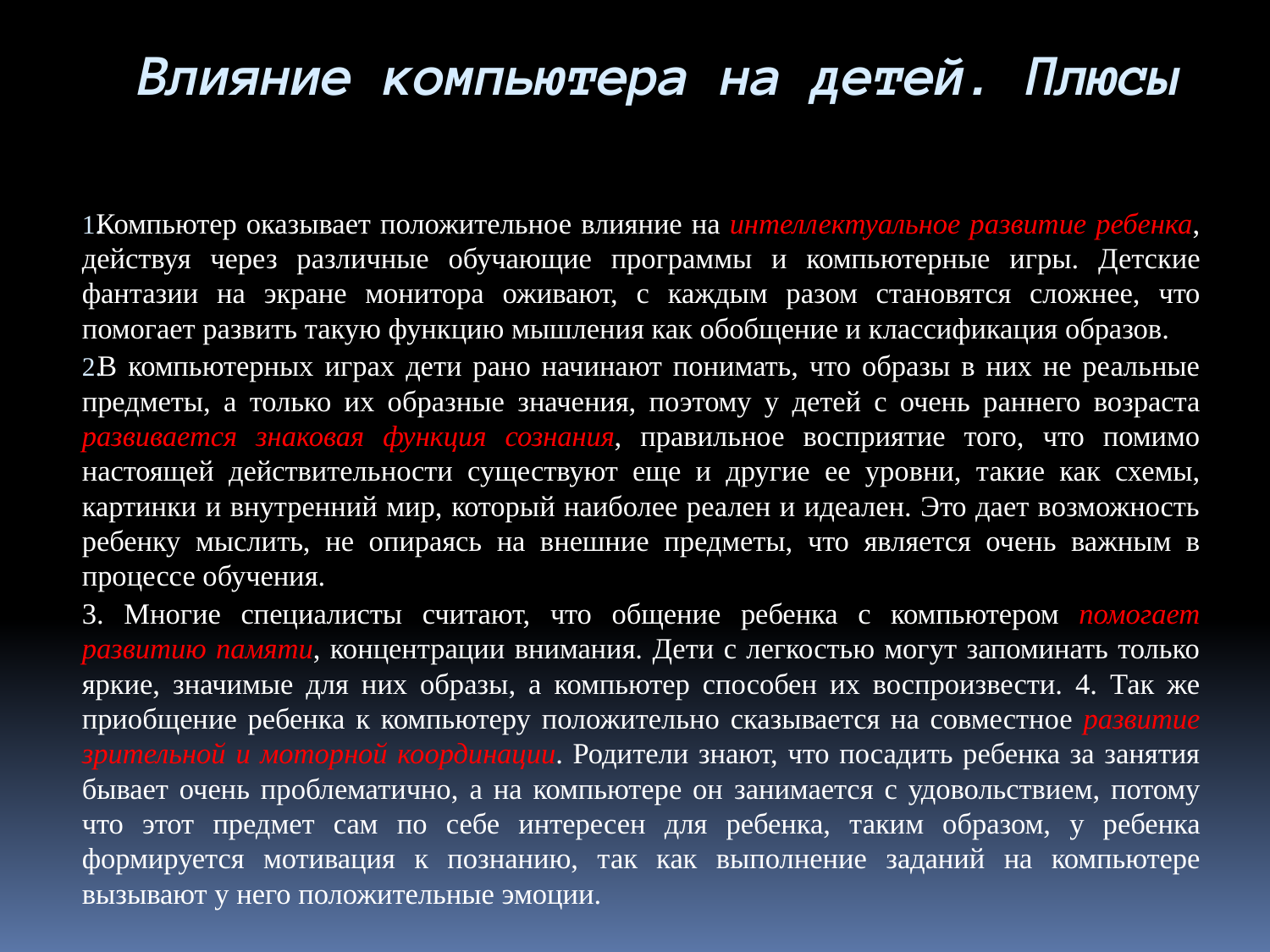

# Влияние компьютера на детей. Плюсы
 Компьютер оказывает положительное влияние на интеллектуальное развитие ребенка, действуя через различные обучающие программы и компьютерные игры. Детские фантазии на экране монитора оживают, с каждым разом становятся сложнее, что помогает развить такую функцию мышления как обобщение и классификация образов.
 В компьютерных играх дети рано начинают понимать, что образы в них не реальные предметы, а только их образные значения, поэтому у детей с очень раннего возраста развивается знаковая функция сознания, правильное восприятие того, что помимо настоящей действительности существуют еще и другие ее уровни, такие как схемы, картинки и внутренний мир, который наиболее реален и идеален. Это дает возможность ребенку мыслить, не опираясь на внешние предметы, что является очень важным в процессе обучения.
3. Многие специалисты считают, что общение ребенка с компьютером помогает развитию памяти, концентрации внимания. Дети с легкостью могут запоминать только яркие, значимые для них образы, а компьютер способен их воспроизвести. 4. Так же приобщение ребенка к компьютеру положительно сказывается на совместное развитие зрительной и моторной координации. Родители знают, что посадить ребенка за занятия бывает очень проблематично, а на компьютере он занимается с удовольствием, потому что этот предмет сам по себе интересен для ребенка, таким образом, у ребенка формируется мотивация к познанию, так как выполнение заданий на компьютере вызывают у него положительные эмоции.